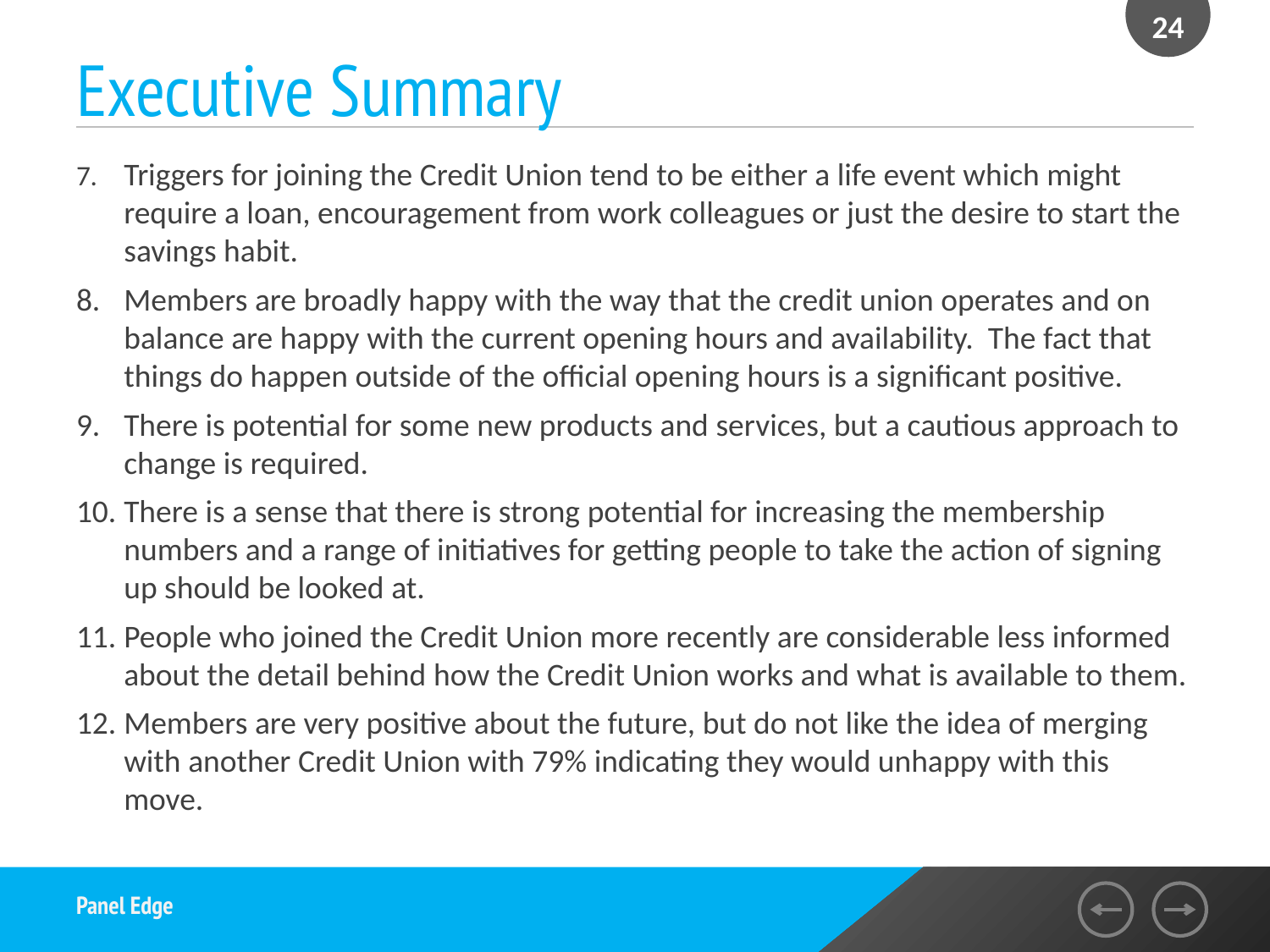

24
# Executive Summary
7.	Triggers for joining the Credit Union tend to be either a life event which might require a loan, encouragement from work colleagues or just the desire to start the savings habit.
Members are broadly happy with the way that the credit union operates and on balance are happy with the current opening hours and availability.  The fact that things do happen outside of the official opening hours is a significant positive.
There is potential for some new products and services, but a cautious approach to change is required.
There is a sense that there is strong potential for increasing the membership numbers and a range of initiatives for getting people to take the action of signing up should be looked at.
People who joined the Credit Union more recently are considerable less informed about the detail behind how the Credit Union works and what is available to them.
Members are very positive about the future, but do not like the idea of merging with another Credit Union with 79% indicating they would unhappy with this move.
Panel Edge